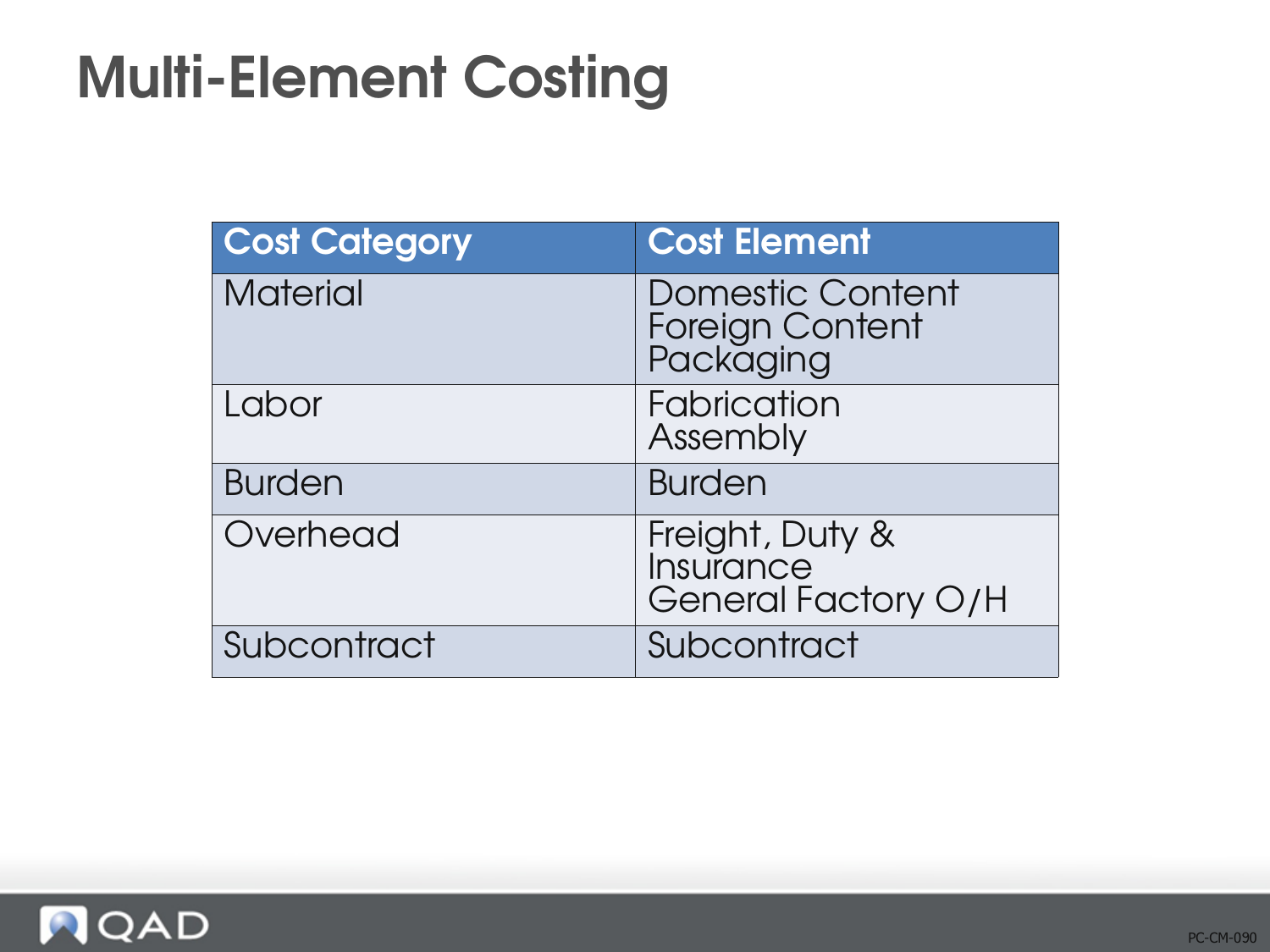

# Multi-Element Costing
| Cost Category | Cost Element |
| --- | --- |
| Material | Domestic Content Foreign Content Packaging |
| Labor | Fabrication Assembly |
| Burden | Burden |
| Overhead | Freight, Duty & Insurance General Factory O/H |
| Subcontract | Subcontract |
PC-CM-090